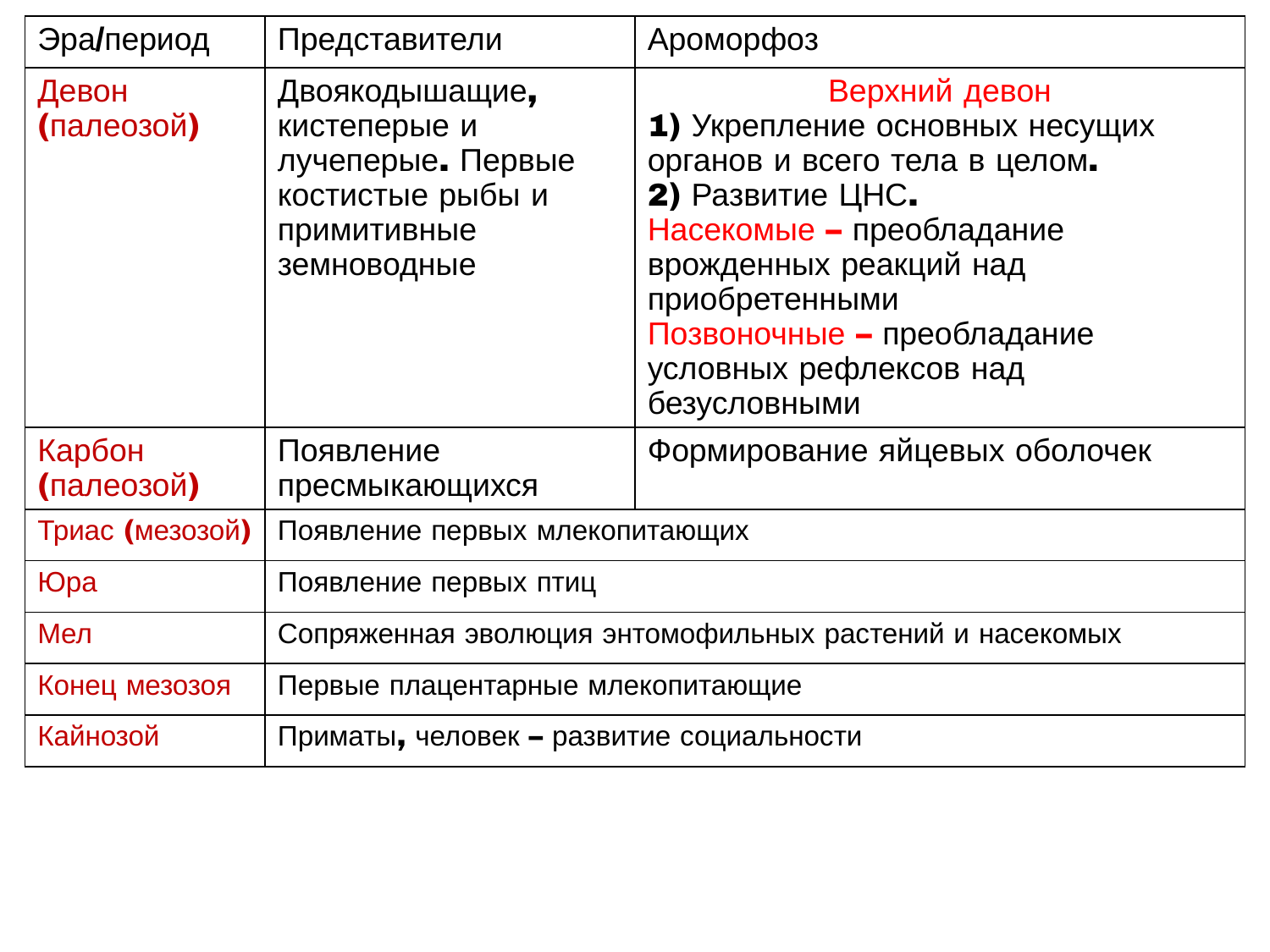

| Эра/период | Представители | Ароморфоз |
| --- | --- | --- |
| Девон (палеозой) | Двоякодышащие, кистеперые и лучеперые. Первые костистые рыбы и примитивные земноводные | Верхний девон 1) Укрепление основных несущих органов и всего тела в целом. 2) Развитие ЦНС. Насекомые – преобладание врожденных реакций над приобретенными Позвоночные – преобладание условных рефлексов над безусловными |
| Карбон (палеозой) | Появление пресмыкающихся | Формирование яйцевых оболочек |
| Триас (мезозой) | Появление первых млекопитающих |  |
| Юра | Появление первых птиц |  |
| Мел | Сопряженная эволюция энтомофильных растений и насекомых |  |
| Конец мезозоя | Первые плацентарные млекопитающие |  |
| Кайнозой | Приматы, человек – развитие социальности |  |
#